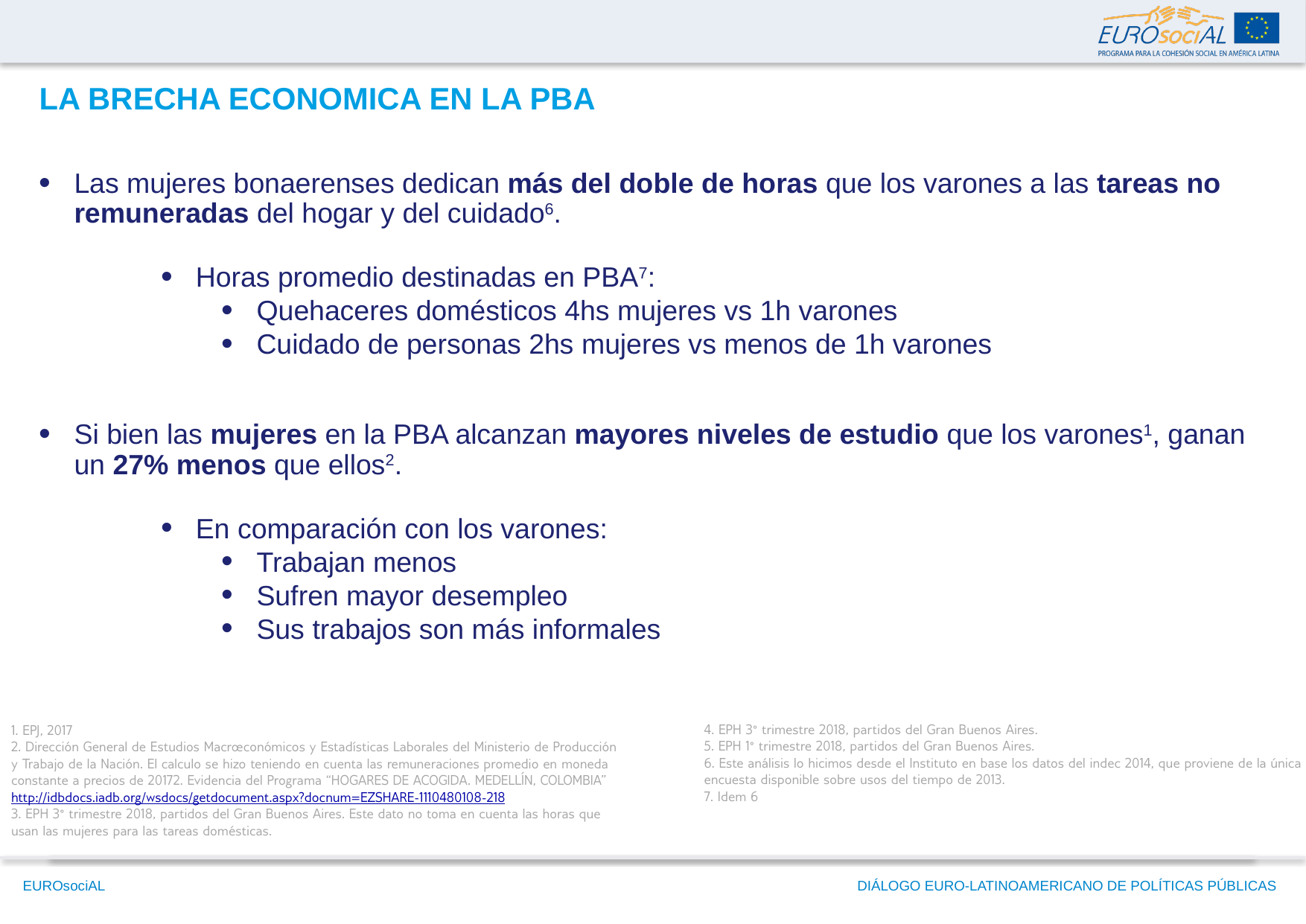

LA BRECHA ECONOMICA EN LA PBA

Las mujeres bonaerenses dedican más del doble de horas que los varones a las tareas no remuneradas del hogar y del cuidado6.

Horas promedio destinadas en PBA7:
Quehaceres domésticos 4hs mujeres vs 1h varones
Cuidado de personas 2hs mujeres vs menos de 1h varones

Si bien las mujeres en la PBA alcanzan mayores niveles de estudio que los varones1, ganan un 27% menos que ellos2.

En comparación con los varones:
Trabajan menos
Sufren mayor desempleo
Sus trabajos son más informales

1. EPJ, 2017
2. Dirección General de Estudios Macroeconómicos y Estadísticas Laborales del Ministerio de Producción y Trabajo de la Nación. El calculo se hizo teniendo en cuenta las remuneraciones promedio en moneda constante a precios de 20172. Evidencia del Programa “HOGARES DE ACOGIDA. MEDELLÍN, COLOMBIA” http://idbdocs.iadb.org/wsdocs/getdocument.aspx?docnum=EZSHARE-1110480108-218
3. EPH 3° trimestre 2018, partidos del Gran Buenos Aires. Este dato no toma en cuenta las horas que usan las mujeres para las tareas domésticas.
4. EPH 3° trimestre 2018, partidos del Gran Buenos Aires.
5. EPH 1° trimestre 2018, partidos del Gran Buenos Aires.
6. Este análisis lo hicimos desde el Instituto en base los datos del indec 2014, que proviene de la única encuesta disponible sobre usos del tiempo de 2013.
7. Idem 6